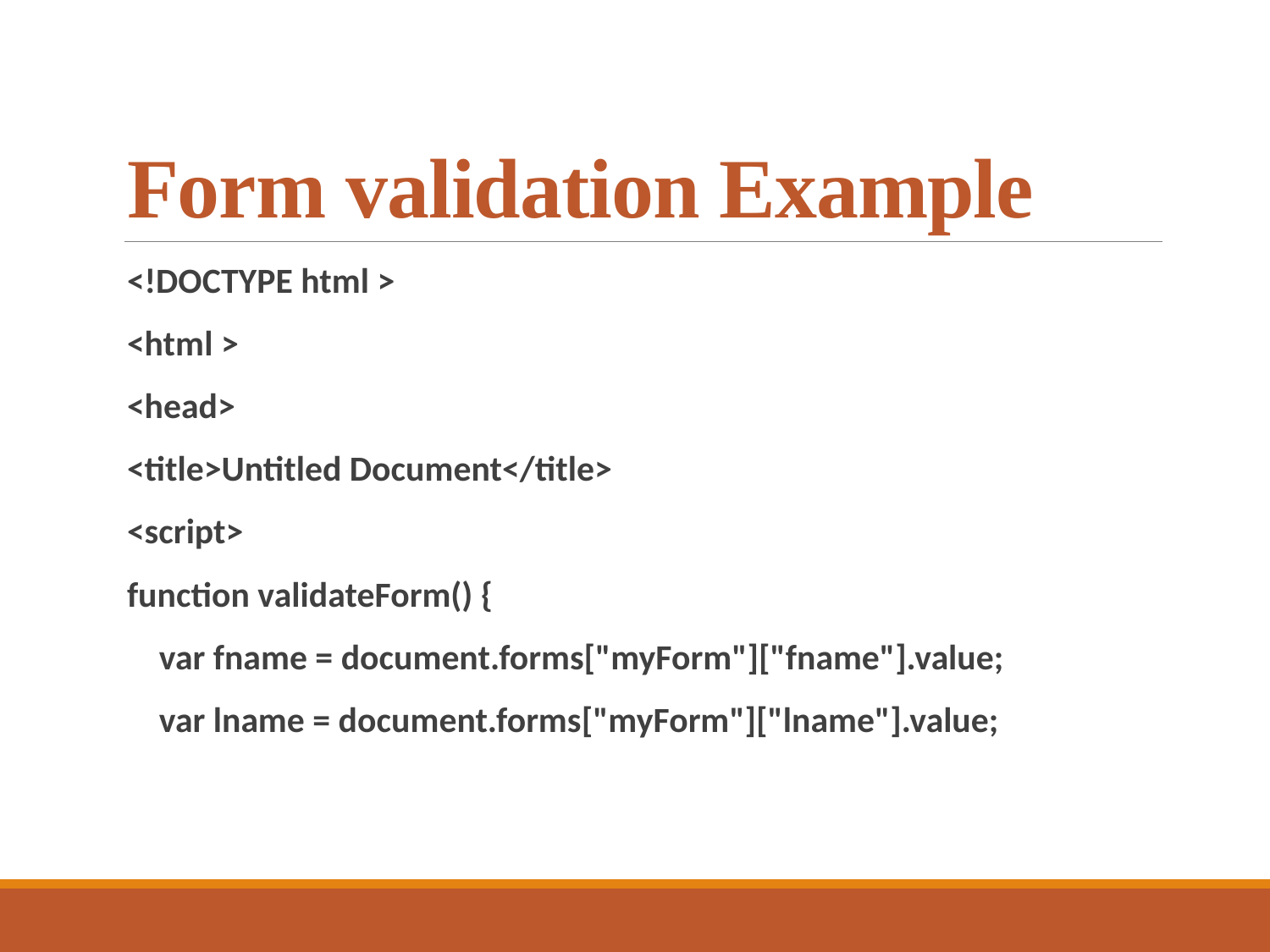

# Form validation Example
<!DOCTYPE html >
<html >
<head>
<title>Untitled Document</title>
<script>
function validateForm() {
    var fname = document.forms["myForm"]["fname"].value;
    var lname = document.forms["myForm"]["lname"].value;